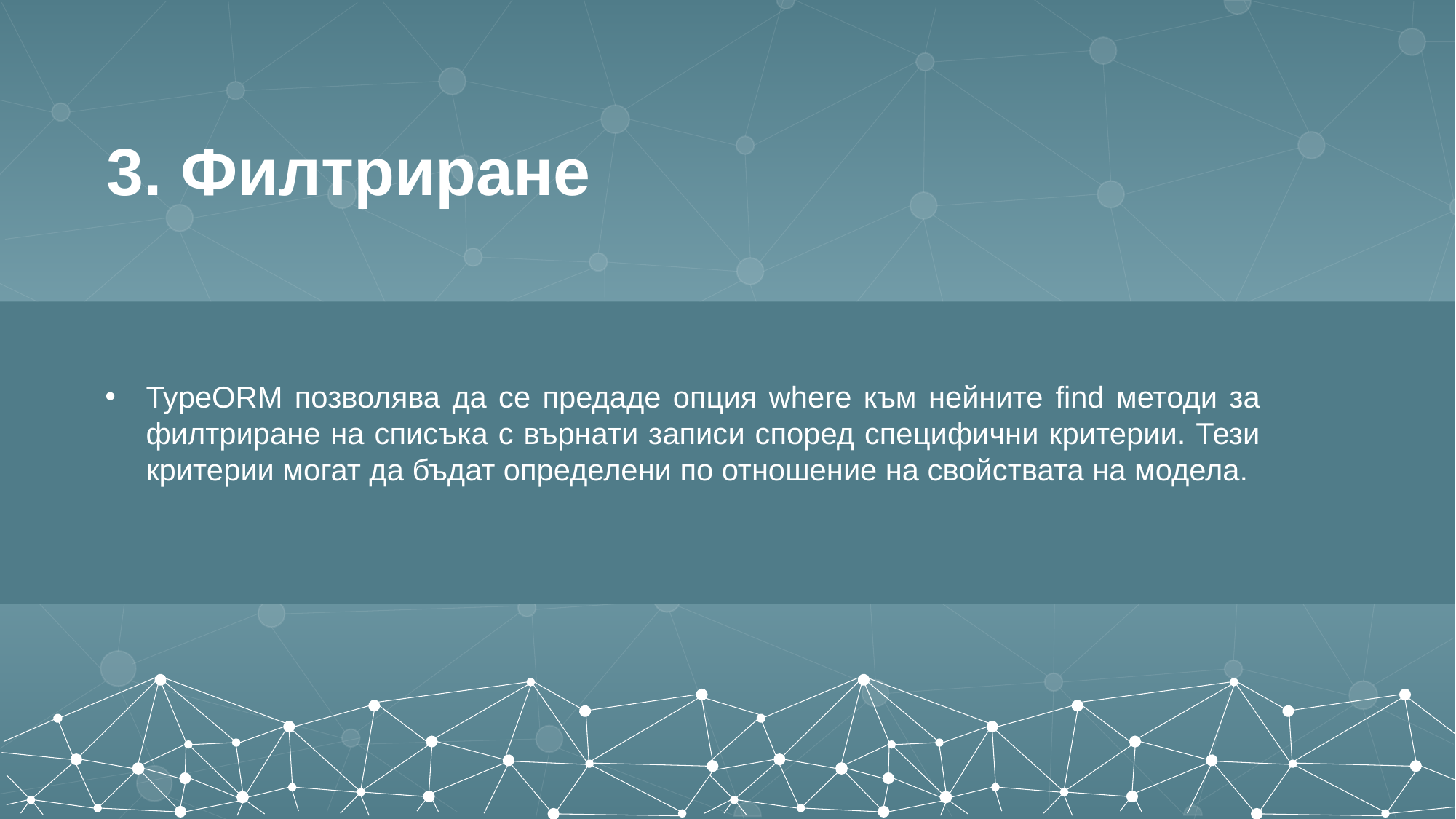

3. Филтриране

TypeORM позволява да се предаде опция where към нейните find методи за филтриране на списъка с върнати записи според специфични критерии. Тези критерии могат да бъдат определени по отношение на свойствата на модела.